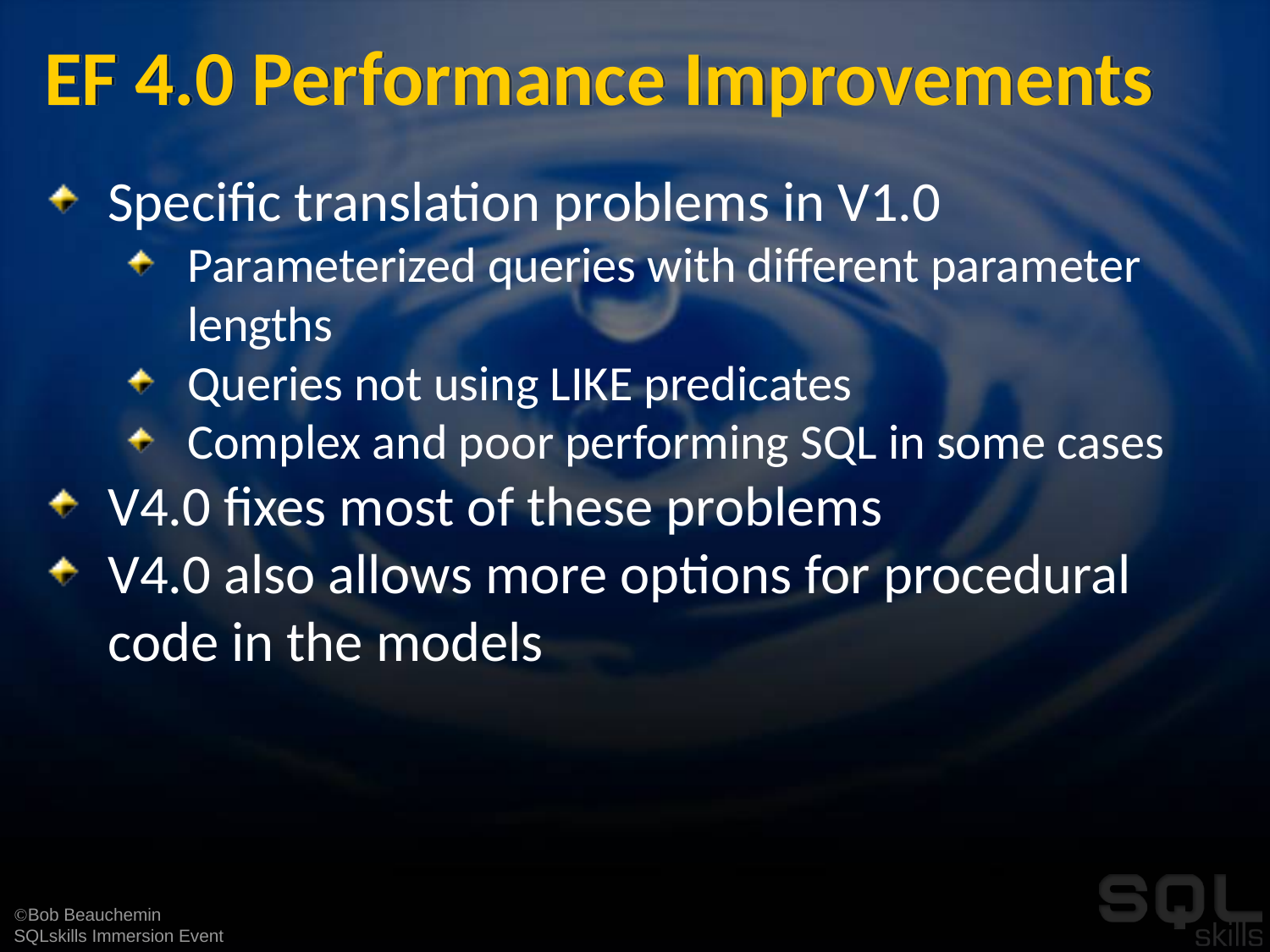

# EF 4.0 Performance Improvements
Specific translation problems in V1.0
Parameterized queries with different parameter lengths
Queries not using LIKE predicates
Complex and poor performing SQL in some cases
V4.0 fixes most of these problems
V4.0 also allows more options for procedural code in the models